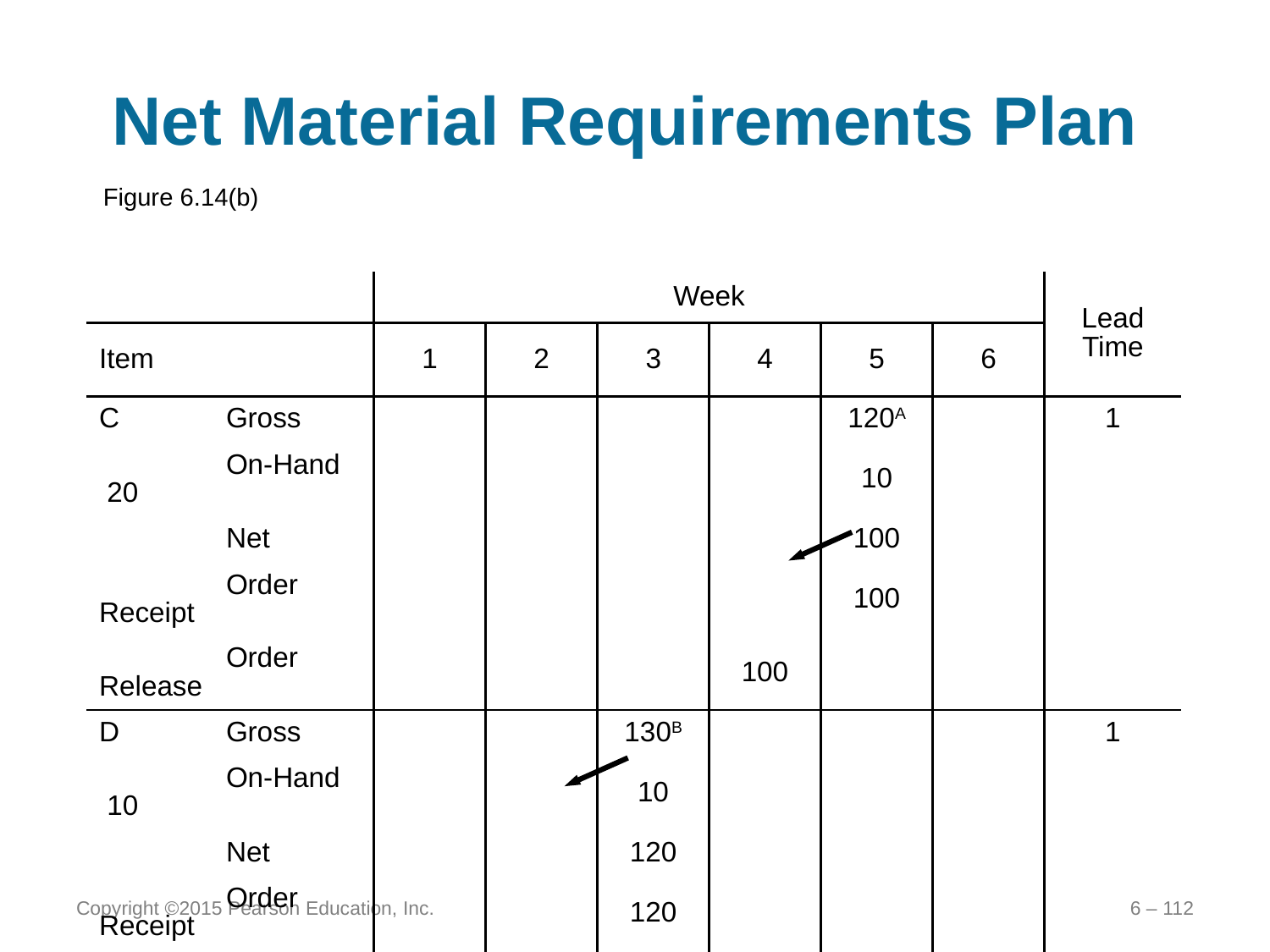

# Net Material Requirements Plan
Figure 6.14(b)
|  | Week |  |  |  |  |  | Lead Time |
| --- | --- | --- | --- | --- | --- | --- | --- |
| Item | 1 | 2 | 3 | 4 | 5 | 6 |  |
| C Gross |  |  |  |  | 120A |  | 1 |
| On-Hand 20 |  |  |  |  | 10 |  |  |
| Net |  |  |  |  | 100 |  |  |
| Order Receipt |  |  |  |  | 100 |  |  |
| Order Release |  |  |  | 100 |  |  |  |
| D Gross |  |  | 130B |  |  |  | 1 |
| On-Hand 10 |  |  | 10 |  |  |  |  |
| Net |  |  | 120 |  |  |  |  |
| Order Receipt |  |  | 120 |  |  |  |  |
| Order Release |  | 120 |  |  |  |  |  |

Copyright ©2015 Pearson Education, Inc.
6 – 112